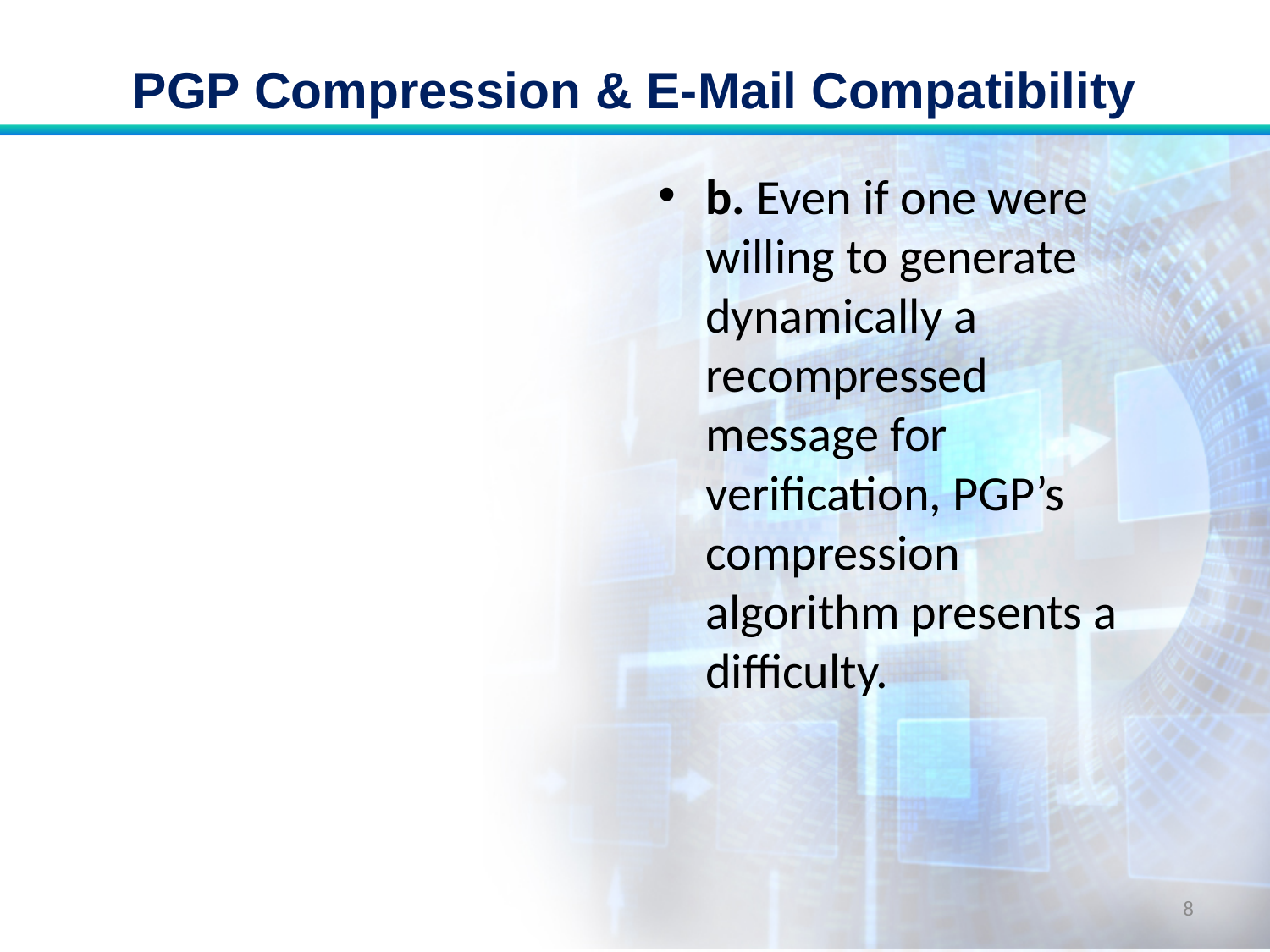

# PGP Compression & E-Mail Compatibility
b. Even if one were willing to generate dynamically a recompressed message for verification, PGP’s compression algorithm presents a difficulty.
8